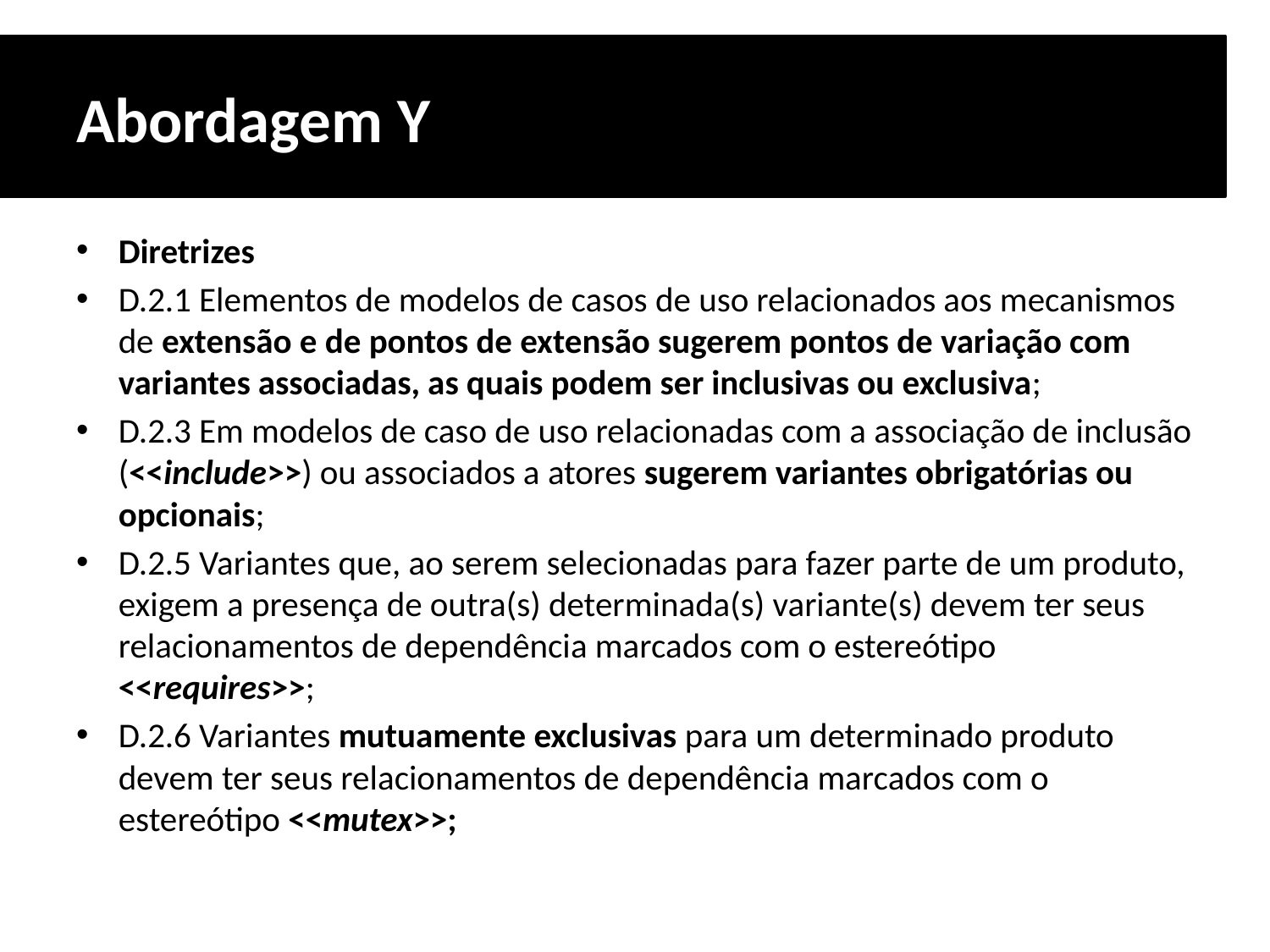

# Abordagem Y
Diretrizes
D.2.1 Elementos de modelos de casos de uso relacionados aos mecanismos de extensão e de pontos de extensão sugerem pontos de variação com variantes associadas, as quais podem ser inclusivas ou exclusiva;
D.2.3 Em modelos de caso de uso relacionadas com a associação de inclusão (<<include>>) ou associados a atores sugerem variantes obrigatórias ou opcionais;
D.2.5 Variantes que, ao serem selecionadas para fazer parte de um produto, exigem a presença de outra(s) determinada(s) variante(s) devem ter seus relacionamentos de dependência marcados com o estereótipo <<requires>>;
D.2.6 Variantes mutuamente exclusivas para um determinado produto devem ter seus relacionamentos de dependência marcados com o estereótipo <<mutex>>;